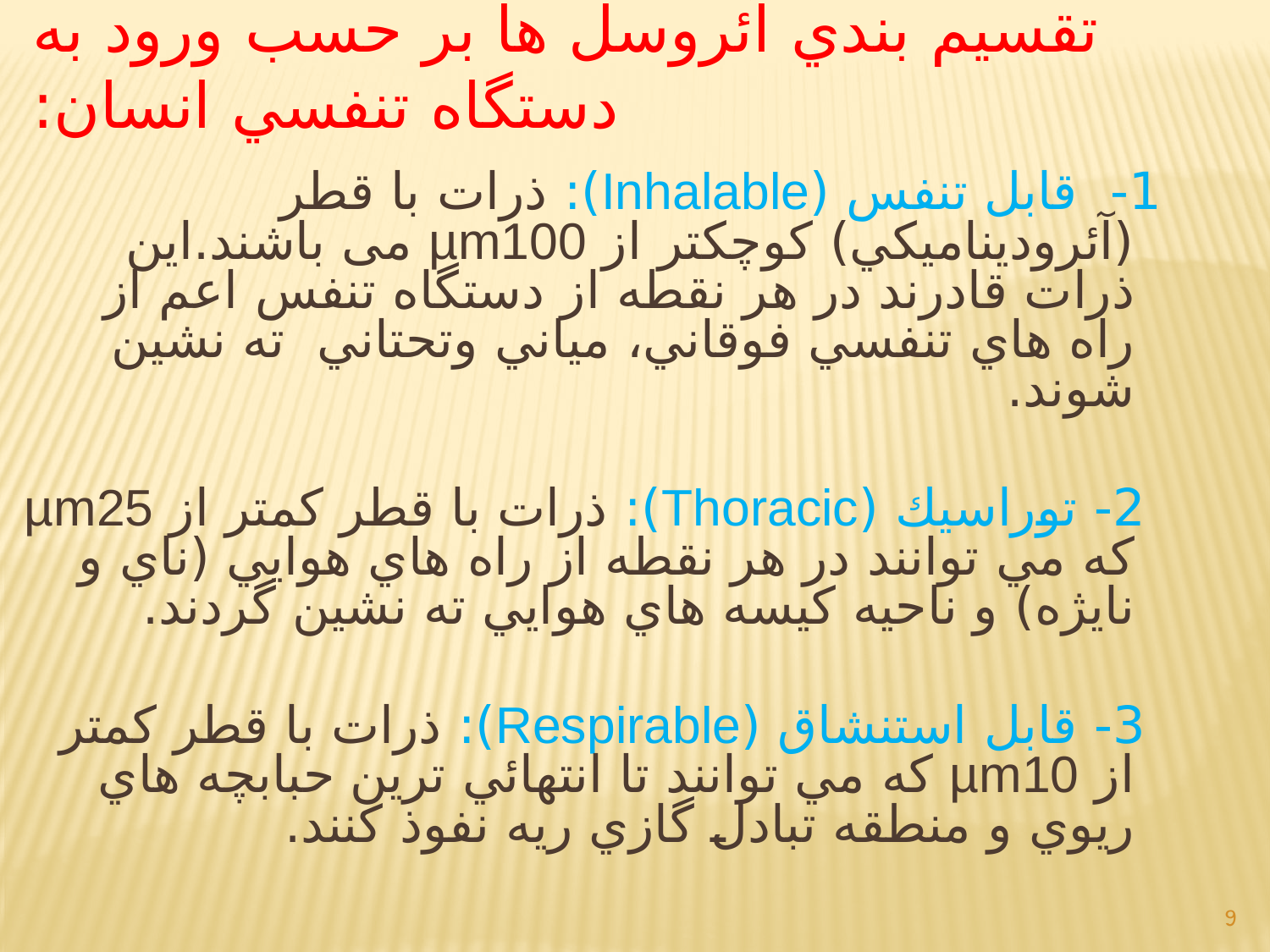

تقسيم بندي آئروسل ها بر حسب ورود به دستگاه تنفسي انسان:
 1-  قابل تنفس (Inhalable): ذرات با قطر (آئروديناميكي) كوچكتر از µm100 می باشند.این ذرات قادرند در هر نقطه از دستگاه تنفس اعم از راه هاي تنفسي فوقاني، مياني وتحتاني  ته نشين شوند.

  2- توراسيك (Thoracic):‌ ذرات با قطر كمتر از µm25 كه مي توانند در هر نقطه از راه هاي هوايي (ناي و نايژه) و ناحيه كيسه هاي هوايي ته نشين گردند.

  3- قابل استنشاق (Respirable):‌ ذرات با قطر كمتر از µm10 كه مي توانند تا انتهائي ترين حبابچه هاي ريوي و منطقه تبادل گازي ريه نفوذ كنند.
9